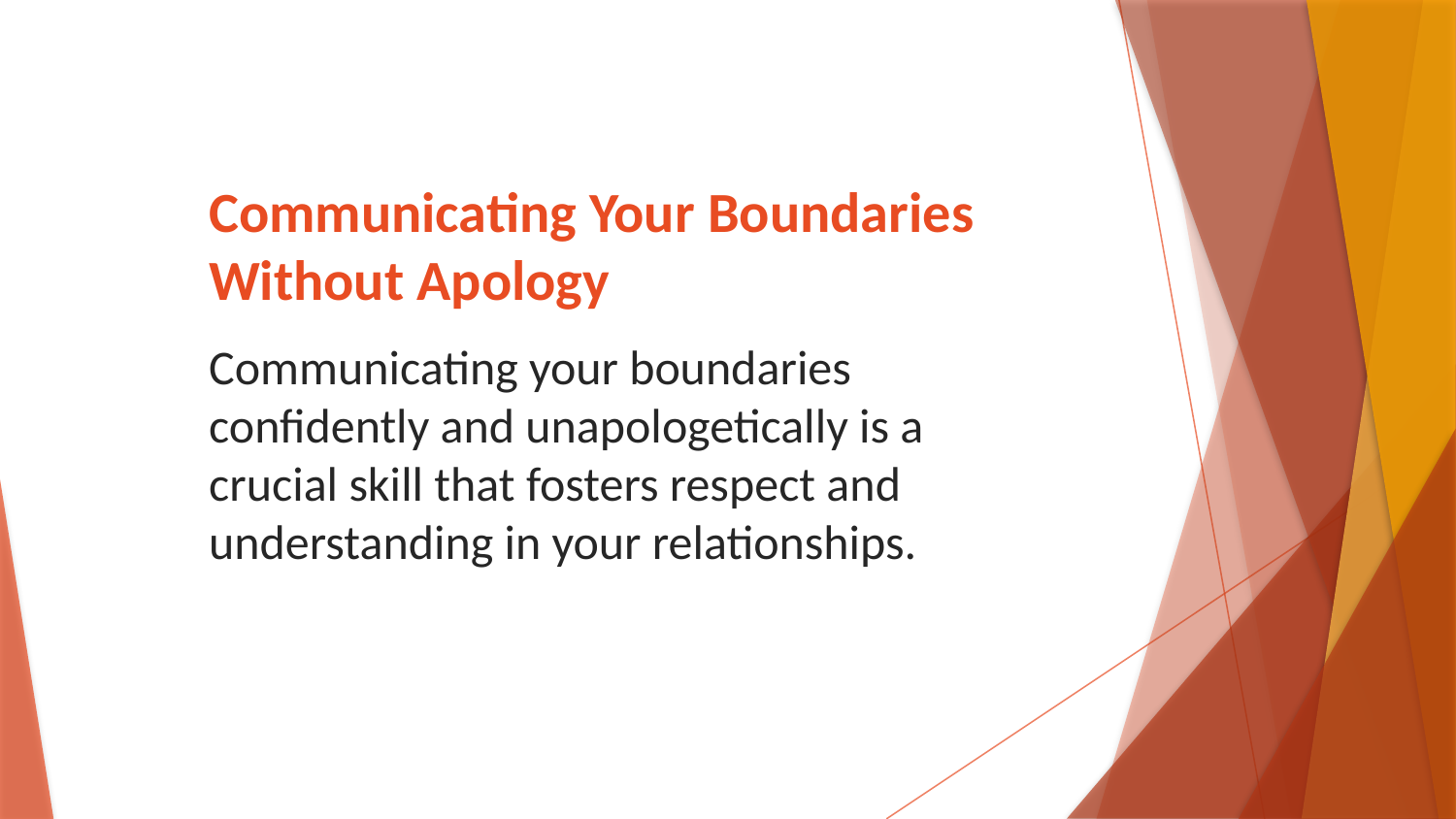

# Communicating Your Boundaries Without Apology
Communicating your boundaries confidently and unapologetically is a crucial skill that fosters respect and understanding in your relationships.